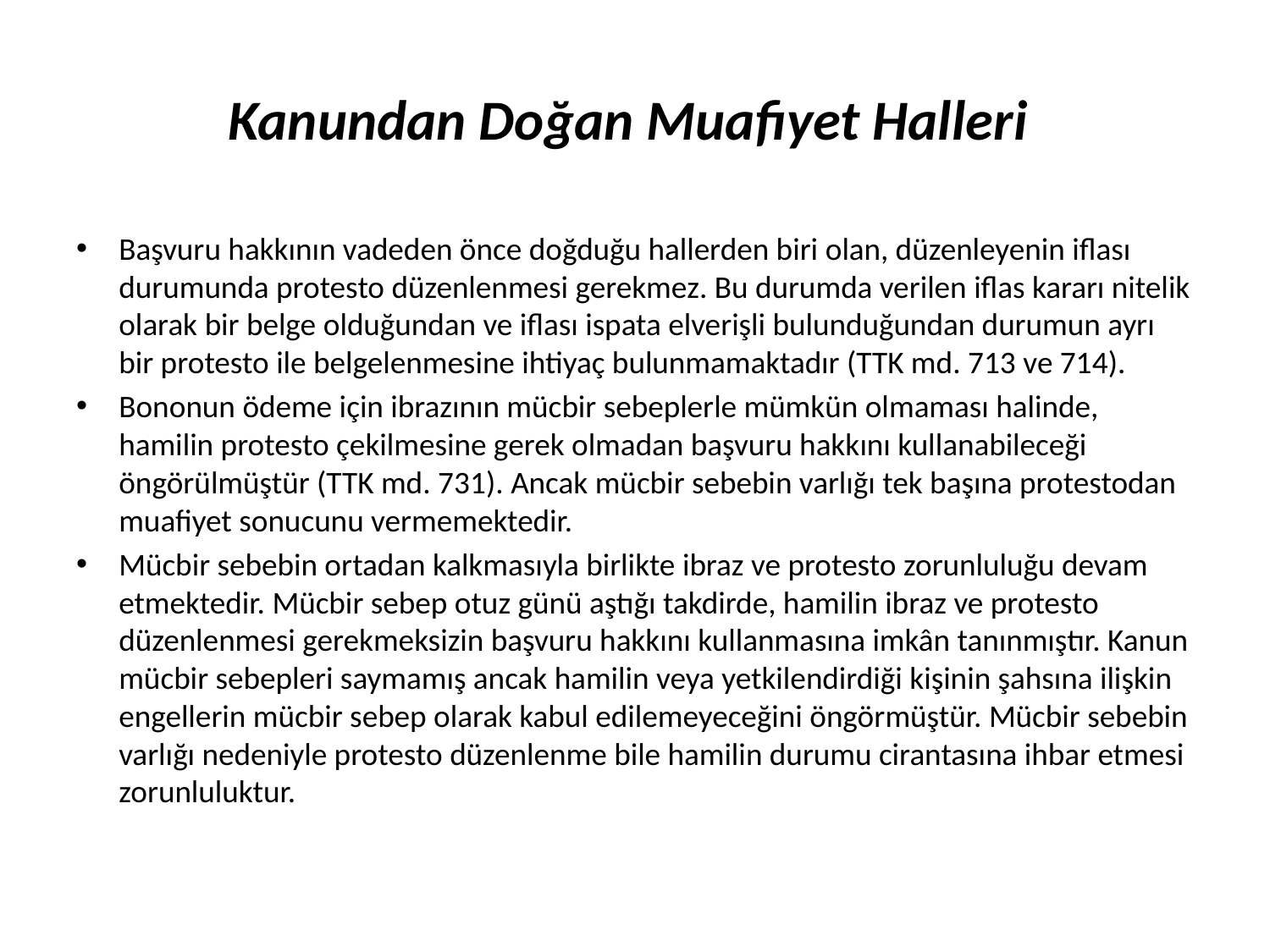

# Kanundan Doğan Muafiyet Halleri
Başvuru hakkının vadeden önce doğduğu hallerden biri olan, düzenleyenin iflası durumunda protesto düzenlenmesi gerekmez. Bu durumda verilen iflas kararı nitelik olarak bir belge olduğundan ve iflası ispata elverişli bulunduğundan durumun ayrı bir protesto ile belgelenmesine ihtiyaç bulunmamaktadır (TTK md. 713 ve 714).
Bononun ödeme için ibrazının mücbir sebeplerle mümkün olmaması halinde, hamilin protesto çekilmesine gerek olmadan başvuru hakkını kullanabileceği öngörülmüştür (TTK md. 731). Ancak mücbir sebebin varlığı tek başına protestodan muafiyet sonucunu vermemektedir.
Mücbir sebebin ortadan kalkmasıyla birlikte ibraz ve protesto zorunluluğu devam etmektedir. Mücbir sebep otuz günü aştığı takdirde, hamilin ibraz ve protesto düzenlenmesi gerekmeksizin başvuru hakkını kullanmasına imkân tanınmıştır. Kanun mücbir sebepleri saymamış ancak hamilin veya yetkilendirdiği kişinin şahsına ilişkin engellerin mücbir sebep olarak kabul edilemeyeceğini öngörmüştür. Mücbir sebebin varlığı nedeniyle protesto düzenlenme bile hamilin durumu cirantasına ihbar etmesi zorunluluktur.